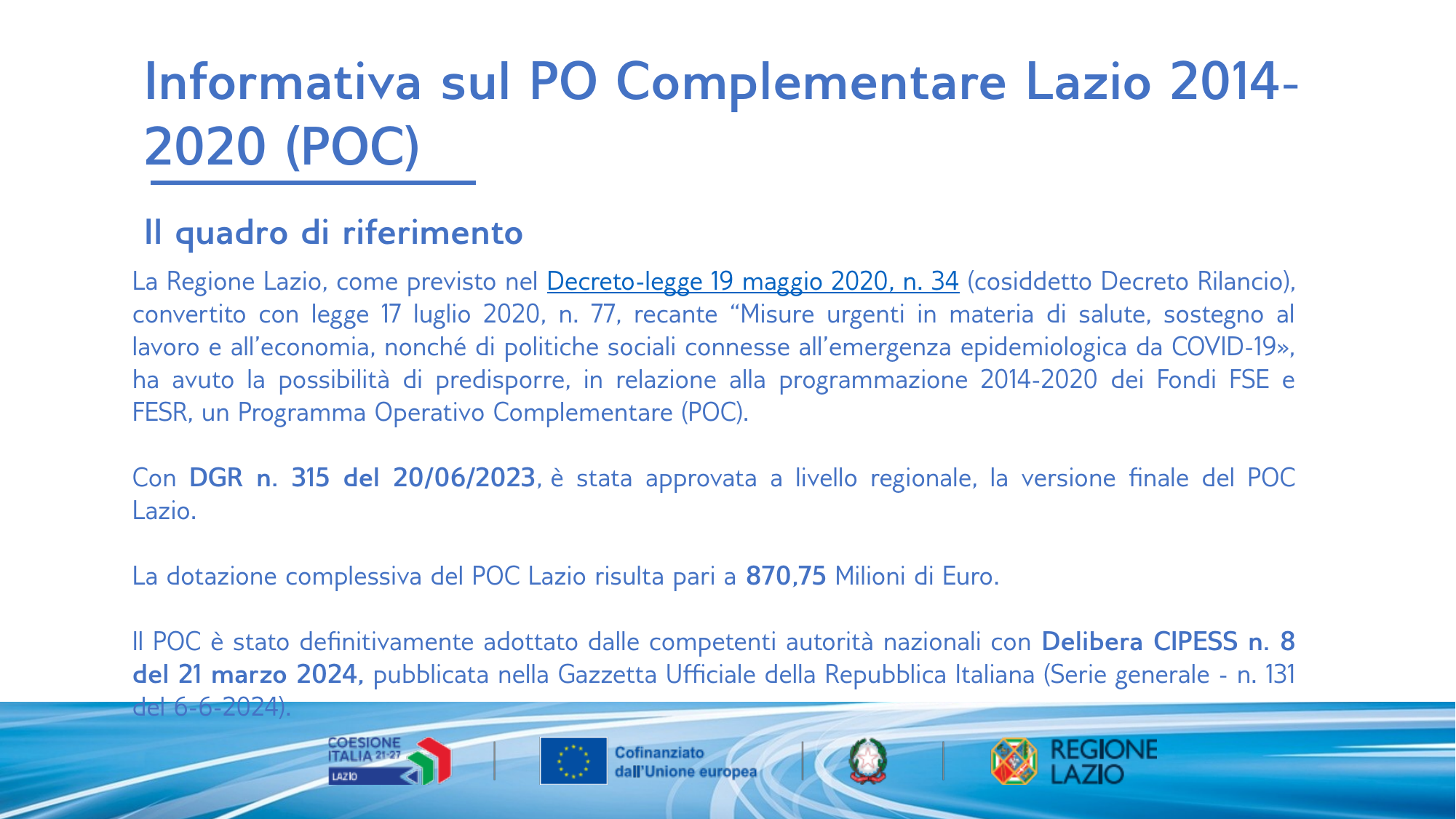

Informativa sul PO Complementare Lazio 2014-2020 (POC)
Il quadro di riferimento
La Regione Lazio, come previsto nel Decreto-legge 19 maggio 2020, n. 34 (cosiddetto Decreto Rilancio), convertito con legge 17 luglio 2020, n. 77, recante “Misure urgenti in materia di salute, sostegno al lavoro e all’economia, nonché di politiche sociali connesse all’emergenza epidemiologica da COVID-19», ha avuto la possibilità di predisporre, in relazione alla programmazione 2014-2020 dei Fondi FSE e FESR, un Programma Operativo Complementare (POC).

Con DGR n. 315 del 20/06/2023, è stata approvata a livello regionale, la versione finale del POC Lazio.

La dotazione complessiva del POC Lazio risulta pari a 870,75 Milioni di Euro.

Il POC è stato definitivamente adottato dalle competenti autorità nazionali con Delibera CIPESS n. 8 del 21 marzo 2024, pubblicata nella Gazzetta Ufficiale della Repubblica Italiana (Serie generale - n. 131 del 6-6-2024).